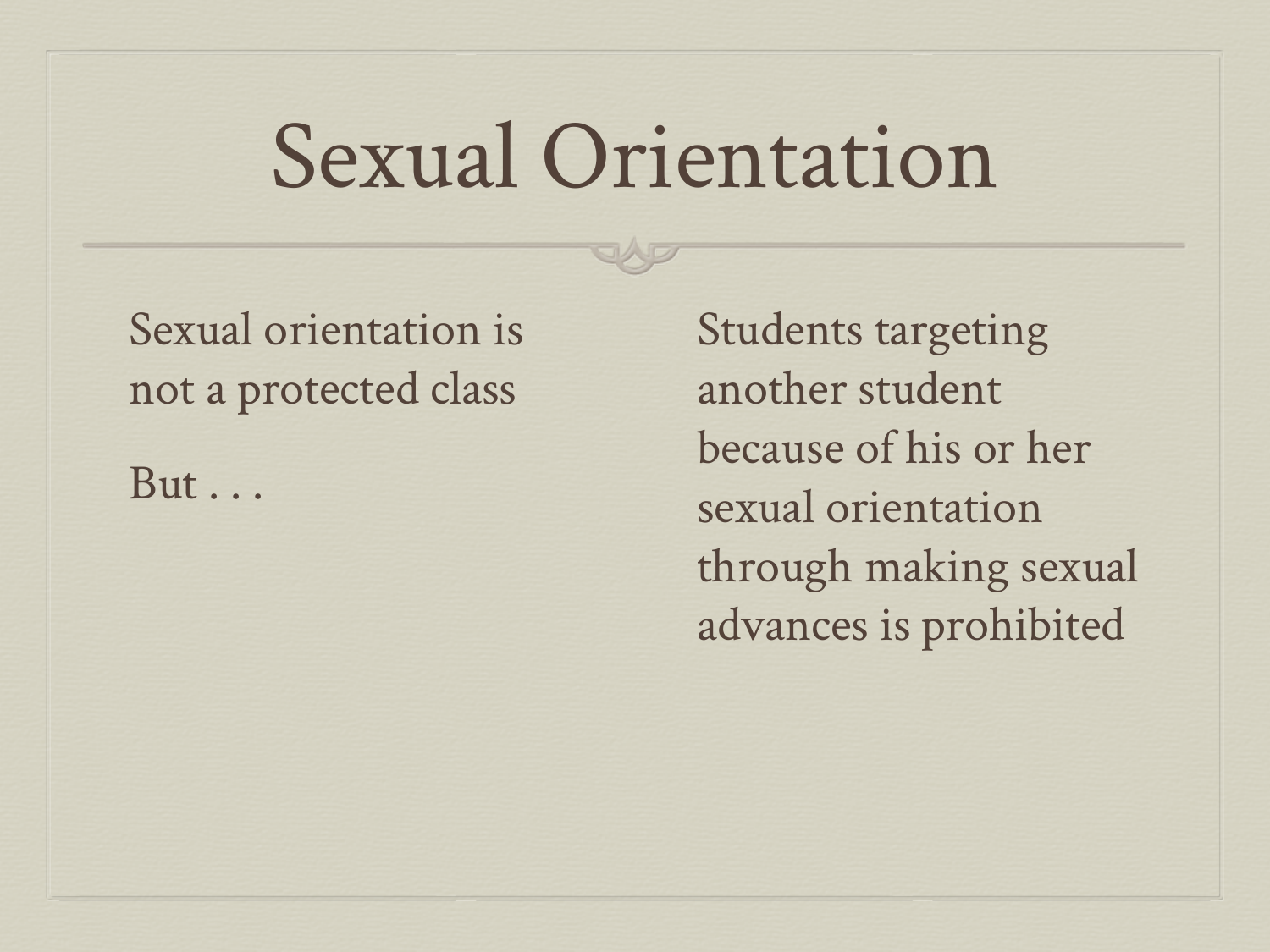

# Sexual Orientation
Sexual orientation is not a protected class
But . . .
Students targeting another student because of his or her sexual orientation through making sexual advances is prohibited